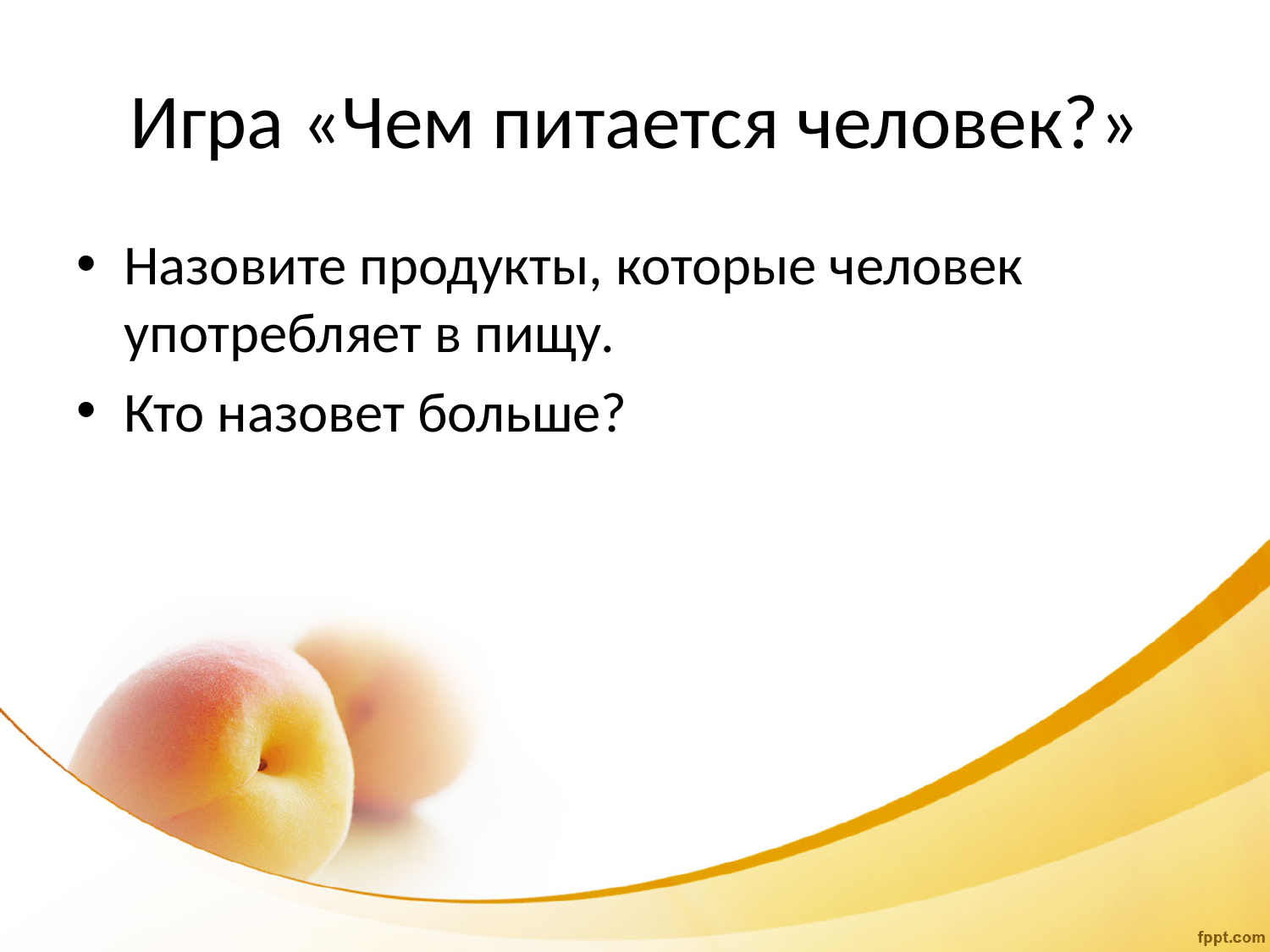

# Игра «Чем питается человек?»
Назовите продукты, которые человек употребляет в пищу.
Кто назовет больше?